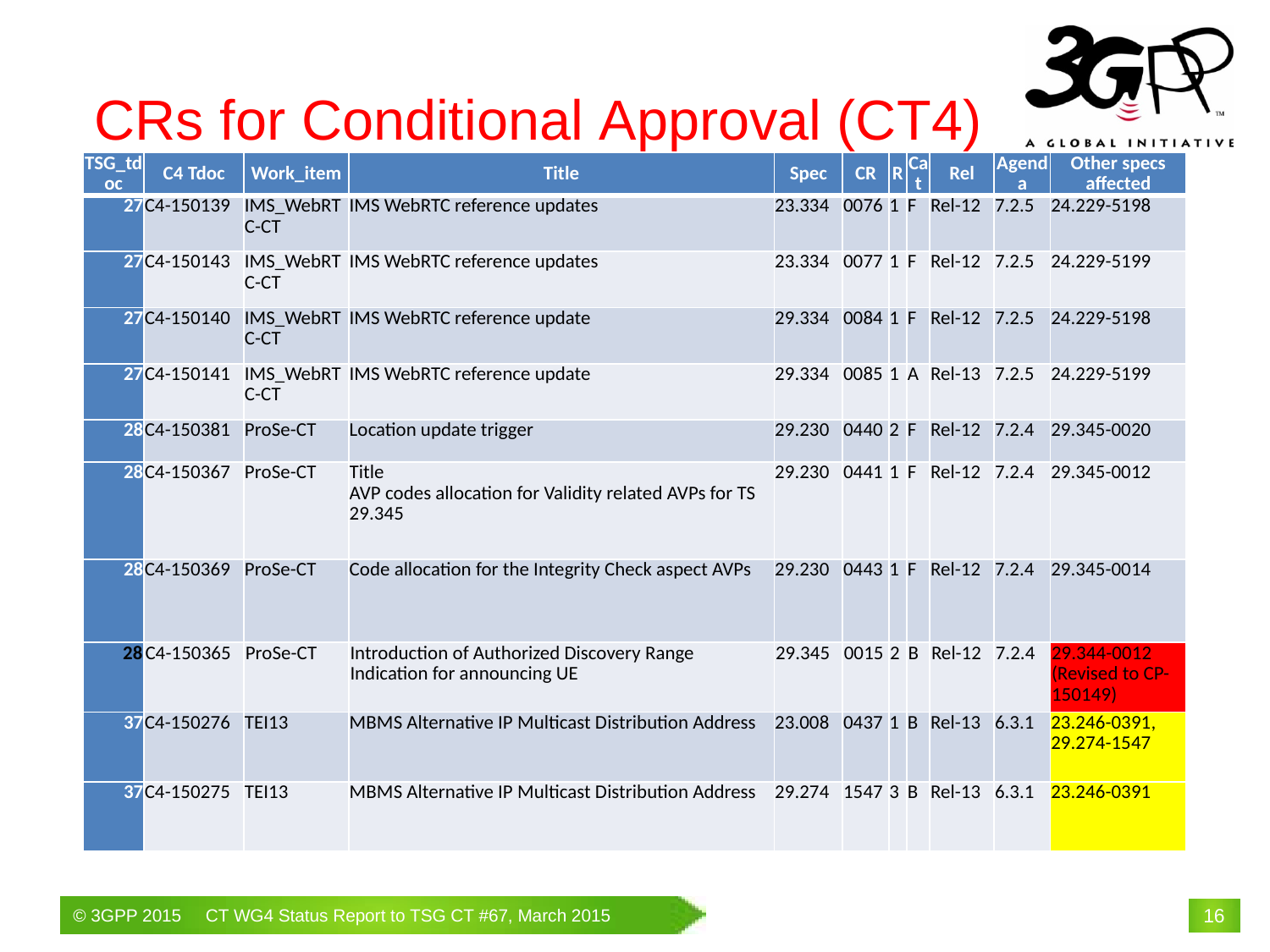

# CRs for Conditional Approval (CT4)
| TSG\_tdoc | C4 Tdoc | Work\_item | Title | Spec | CR | R | Cat | Rel | Agenda | Other specs affected |
| --- | --- | --- | --- | --- | --- | --- | --- | --- | --- | --- |
| 27 | C4-150139 | IMS\_WebRTC-CT | IMS WebRTC reference updates | 23.334 | 0076 | 1 | F | Rel-12 | 7.2.5 | 24.229-5198 |
| 27 | C4-150143 | IMS\_WebRTC-CT | IMS WebRTC reference updates | 23.334 | 0077 | 1 | F | Rel-12 | 7.2.5 | 24.229-5199 |
| 27 | C4-150140 | IMS\_WebRTC-CT | IMS WebRTC reference update | 29.334 | 0084 | 1 | F | Rel-12 | 7.2.5 | 24.229-5198 |
| 27 | C4-150141 | IMS\_WebRTC-CT | IMS WebRTC reference update | 29.334 | 0085 | 1 | A | Rel-13 | 7.2.5 | 24.229-5199 |
| 28 | C4-150381 | ProSe-CT | Location update trigger | 29.230 | 0440 | 2 | F | Rel-12 | 7.2.4 | 29.345-0020 |
| 28 | C4-150367 | ProSe-CT | Title AVP codes allocation for Validity related AVPs for TS 29.345 | 29.230 | 0441 | 1 | F | Rel-12 | 7.2.4 | 29.345-0012 |
| 28 | C4-150369 | ProSe-CT | Code allocation for the Integrity Check aspect AVPs | 29.230 | 0443 | 1 | F | Rel-12 | 7.2.4 | 29.345-0014 |
| 28 | C4-150365 | ProSe-CT | Introduction of Authorized Discovery Range Indication for announcing UE | 29.345 | 0015 | 2 | B | Rel-12 | 7.2.4 | 29.344-0012 (Revised to CP-150149) |
| 37 | C4-150276 | TEI13 | MBMS Alternative IP Multicast Distribution Address | 23.008 | 0437 | 1 | B | Rel-13 | 6.3.1 | 23.246-0391, 29.274-1547 |
| 37 | C4-150275 | TEI13 | MBMS Alternative IP Multicast Distribution Address | 29.274 | 1547 | 3 | B | Rel-13 | 6.3.1 | 23.246-0391 |